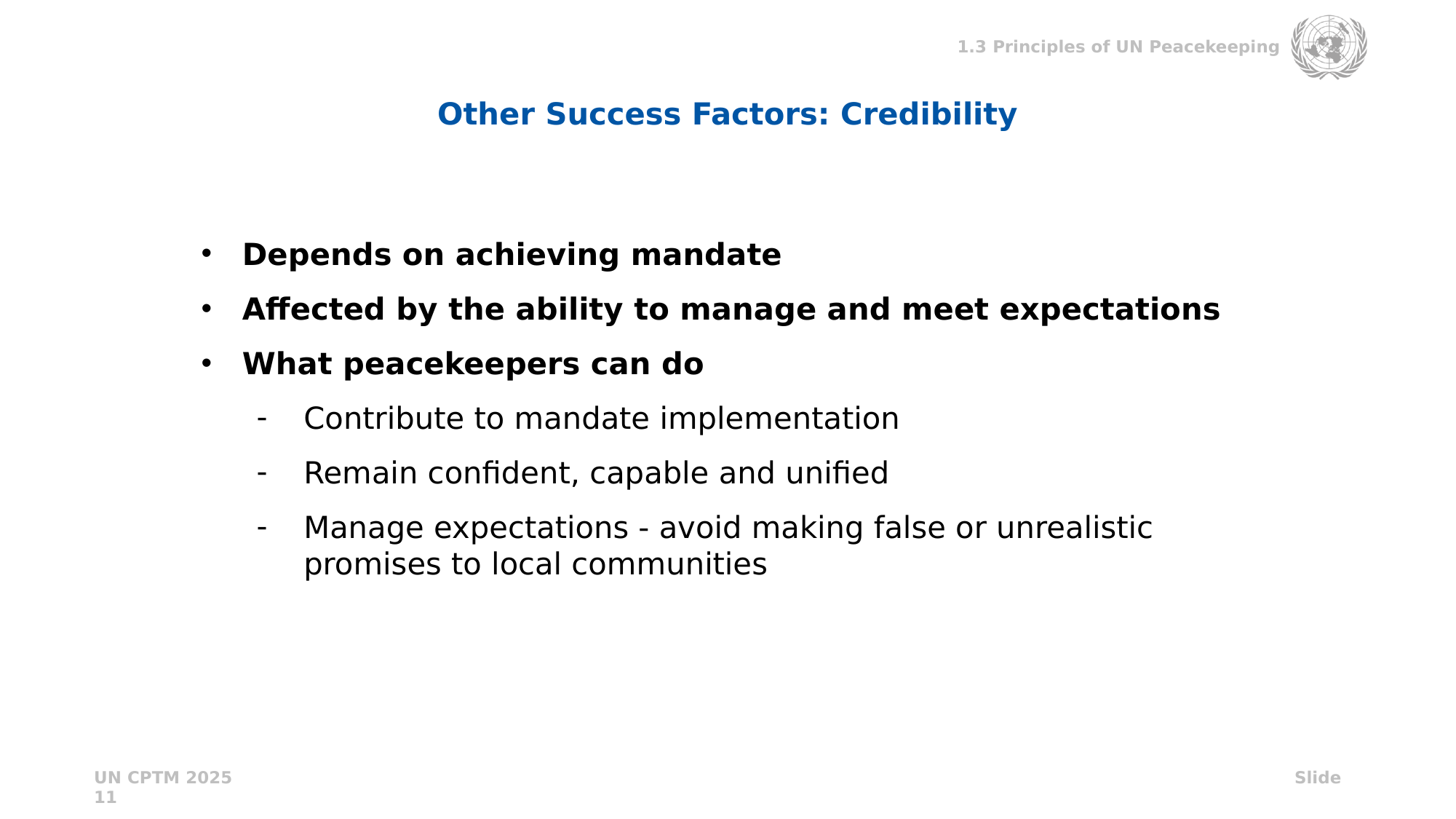

Other Success Factors: Credibility
Depends on achieving mandate
Affected by the ability to manage and meet expectations
What peacekeepers can do
Contribute to mandate implementation
Remain confident, capable and unified
Manage expectations - avoid making false or unrealistic promises to local communities